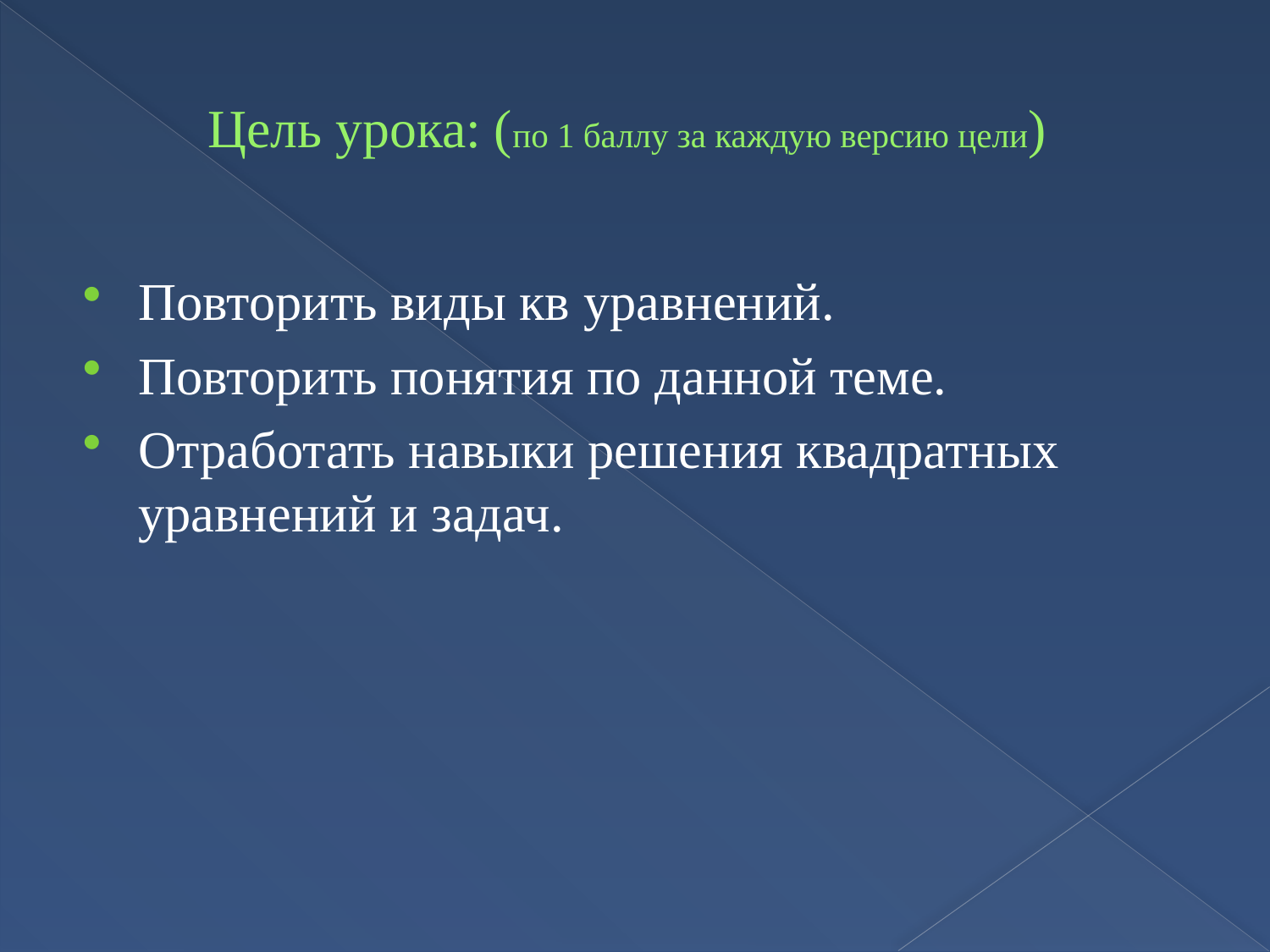

# Цель урока: (по 1 баллу за каждую версию цели)
Повторить виды кв уравнений.
Повторить понятия по данной теме.
Отработать навыки решения квадратных уравнений и задач.